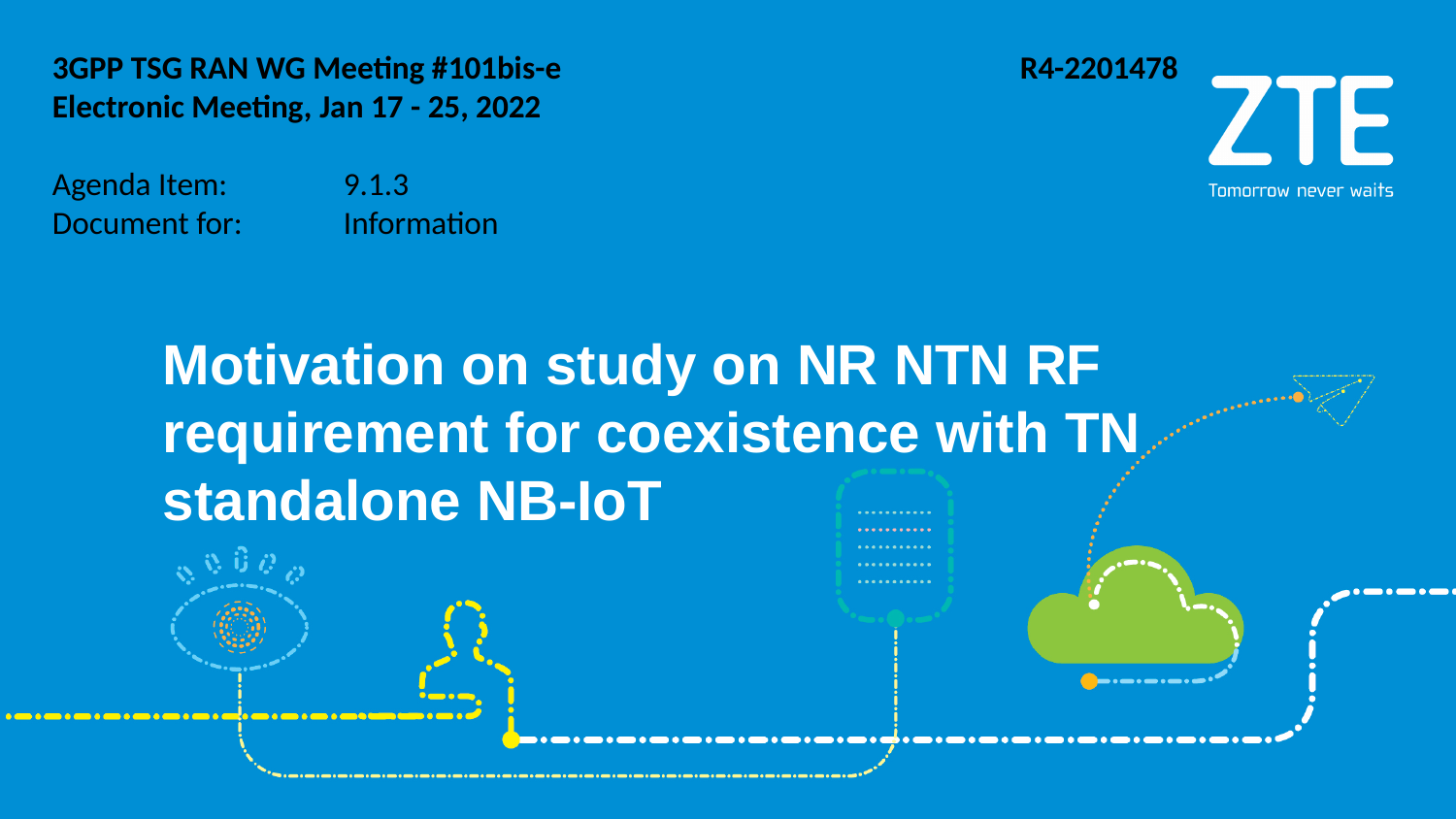

R4-2201478
3GPP TSG RAN WG Meeting #101bis-e
Electronic Meeting, Jan 17 - 25, 2022

Agenda Item:	9.1.3
Document for:	Information
# Motivation on study on NR NTN RF requirement for coexistence with TN standalone NB-IoT